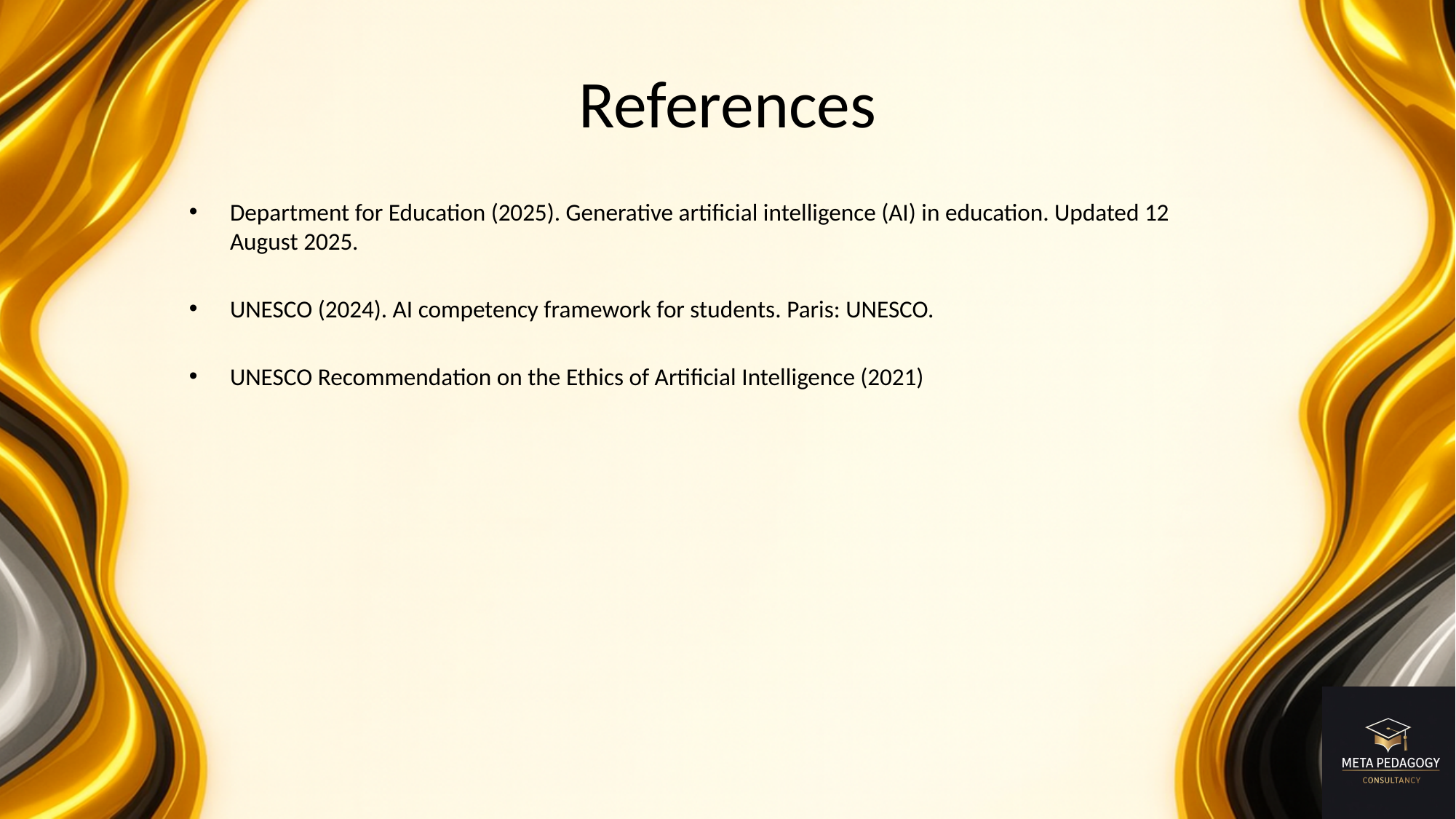

# References
Department for Education (2025). Generative artificial intelligence (AI) in education. Updated 12 August 2025.

UNESCO (2024). AI competency framework for students. Paris: UNESCO.

UNESCO Recommendation on the Ethics of Artificial Intelligence (2021)